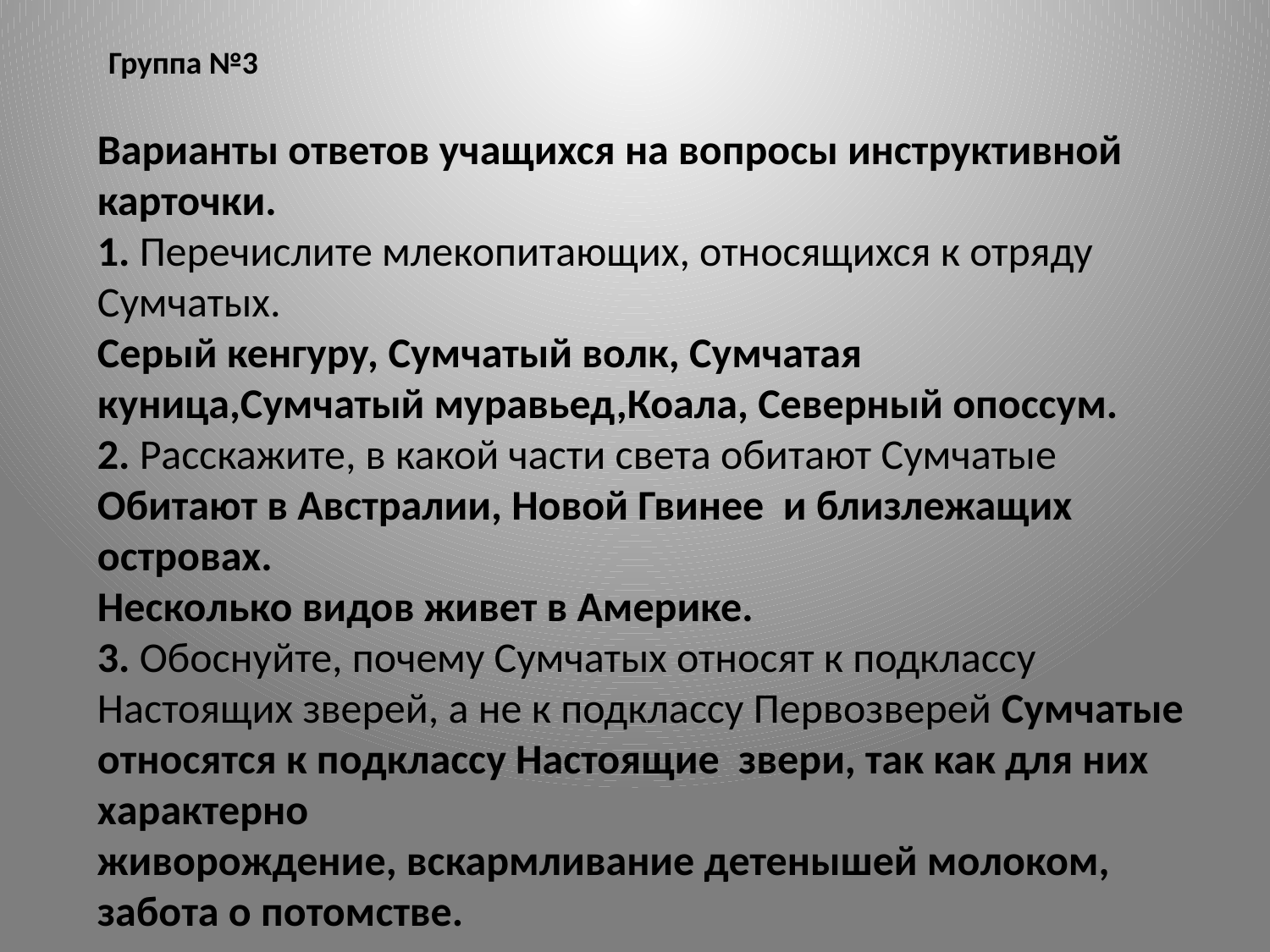

Группа №3
Варианты ответов учащихся на вопросы инструктивной карточки.
1. Перечислите млекопитающих, относящихся к отряду Сумчатых.
Серый кенгуру, Сумчатый волк, Сумчатая куница,Сумчатый муравьед,Коала, Северный опоссум.
2. Расскажите, в какой части света обитают Сумчатые Обитают в Австралии, Новой Гвинее  и близлежащих островах.
Несколько видов живет в Америке.
3. Обоснуйте, почему Сумчатых относят к подклассу Настоящих зверей, а не к подклассу Первозверей Сумчатые относятся к подклассу Настоящие  звери, так как для них характерно
живорождение, вскармливание детенышей молоком, забота о потомстве.